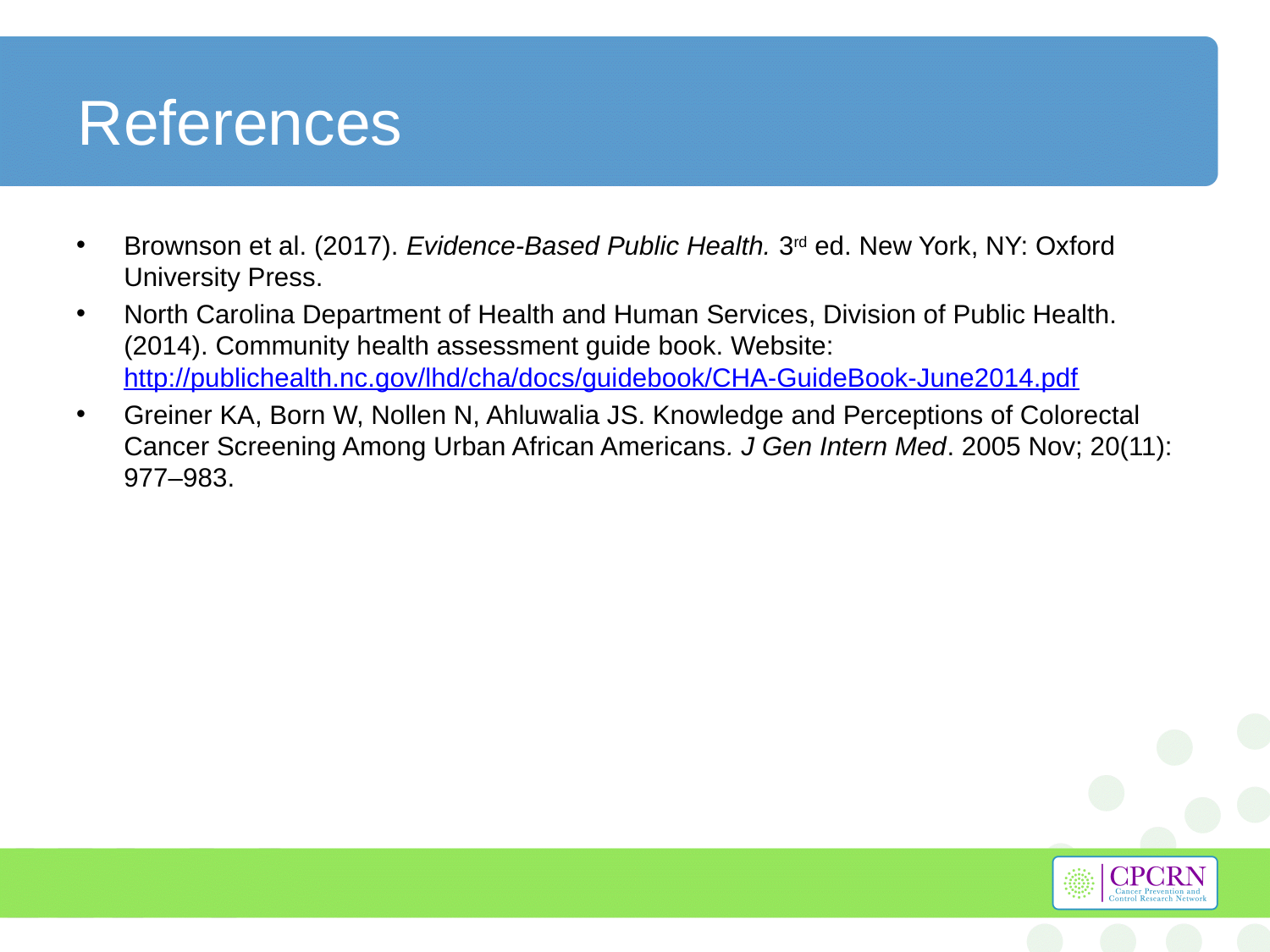

# References
Brownson et al. (2017). Evidence-Based Public Health. 3rd ed. New York, NY: Oxford University Press.
North Carolina Department of Health and Human Services, Division of Public Health. (2014). Community health assessment guide book. Website: http://publichealth.nc.gov/lhd/cha/docs/guidebook/CHA-GuideBook-June2014.pdf
Greiner KA, Born W, Nollen N, Ahluwalia JS. Knowledge and Perceptions of Colorectal Cancer Screening Among Urban African Americans. J Gen Intern Med. 2005 Nov; 20(11): 977–983.